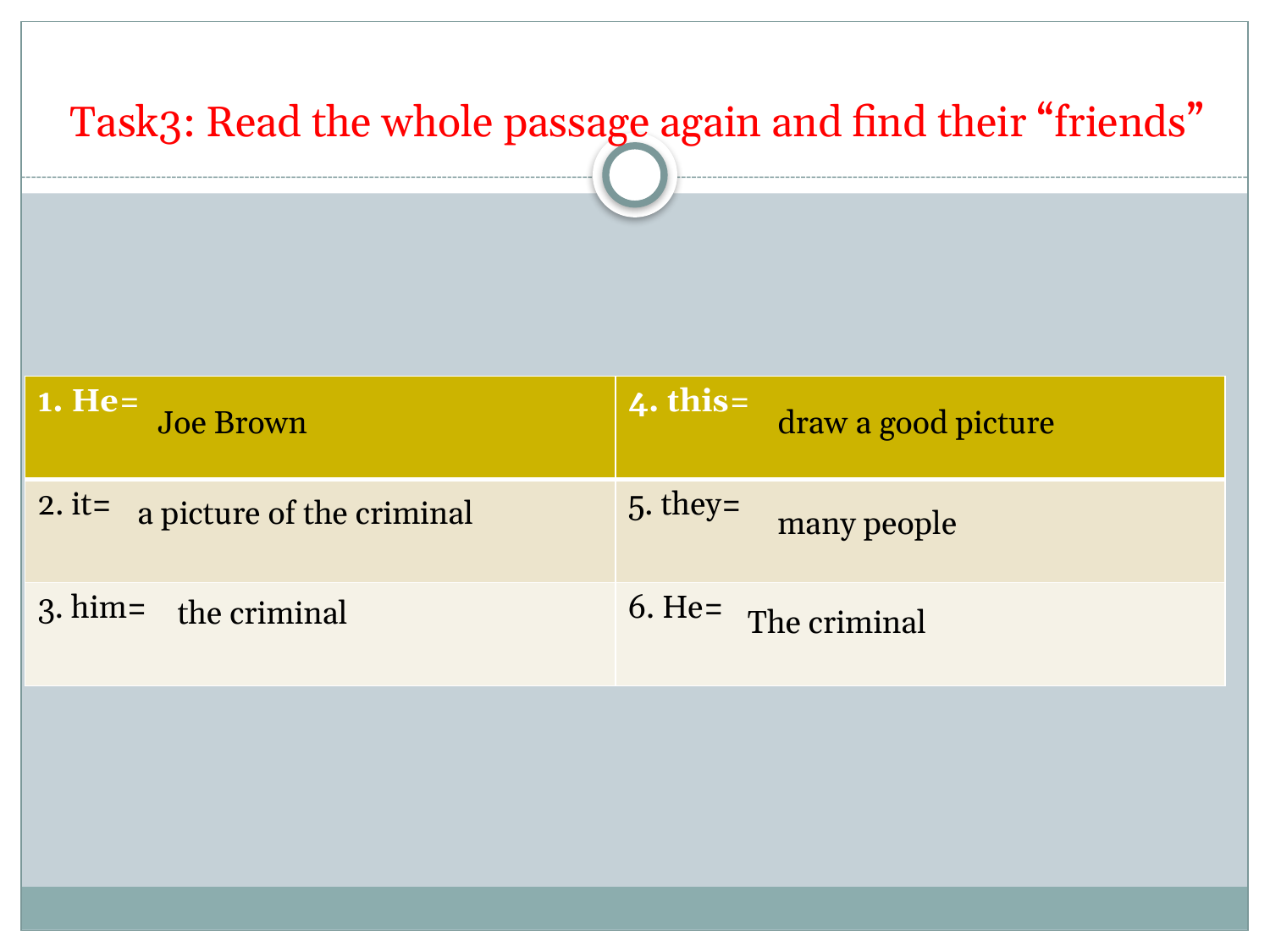

# Task3: Read the whole passage again and find their “friends”
| 1. He= | 4. this= |
| --- | --- |
| 2. it= | 5. they= |
| 3. him= | 6. He= |
Joe Brown
draw a good picture
a picture of the criminal

many people

the criminal

The criminal